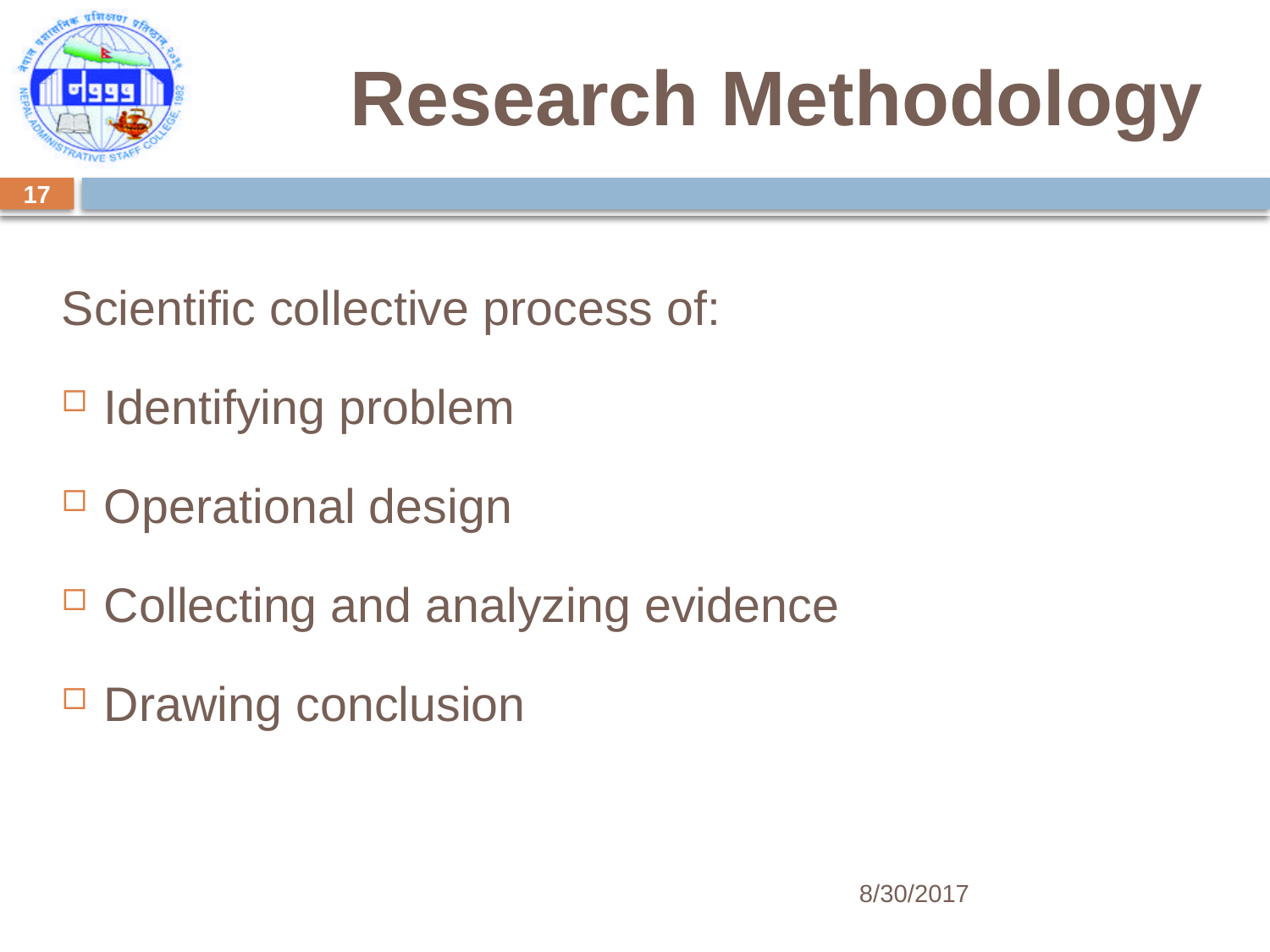

# Research Methodology
17
Scientific collective process of:
Identifying problem
Operational design
Collecting and analyzing evidence
Drawing conclusion

8/30/2017